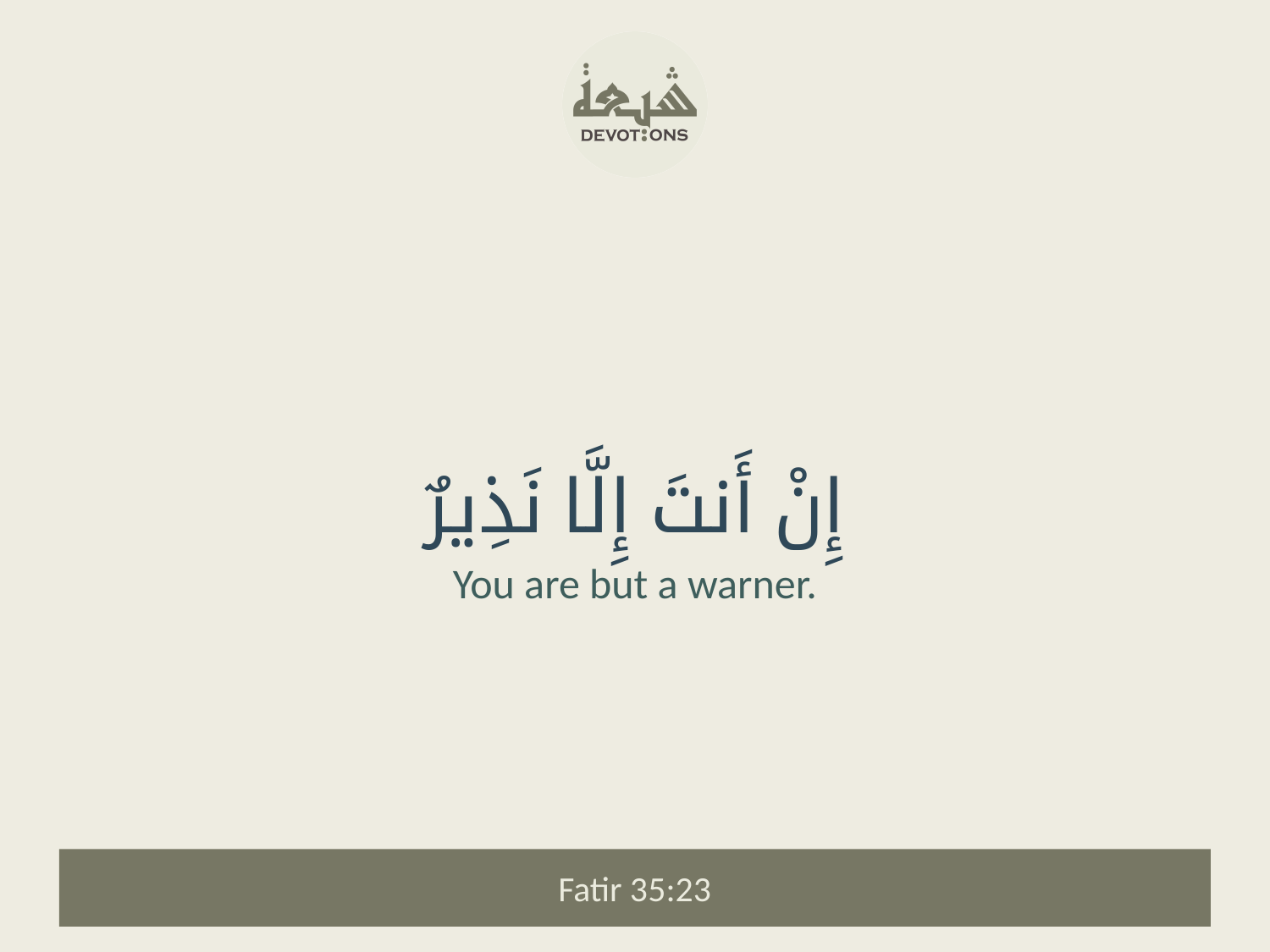

إِنْ أَنتَ إِلَّا نَذِيرٌ
You are but a warner.
Fatir 35:23